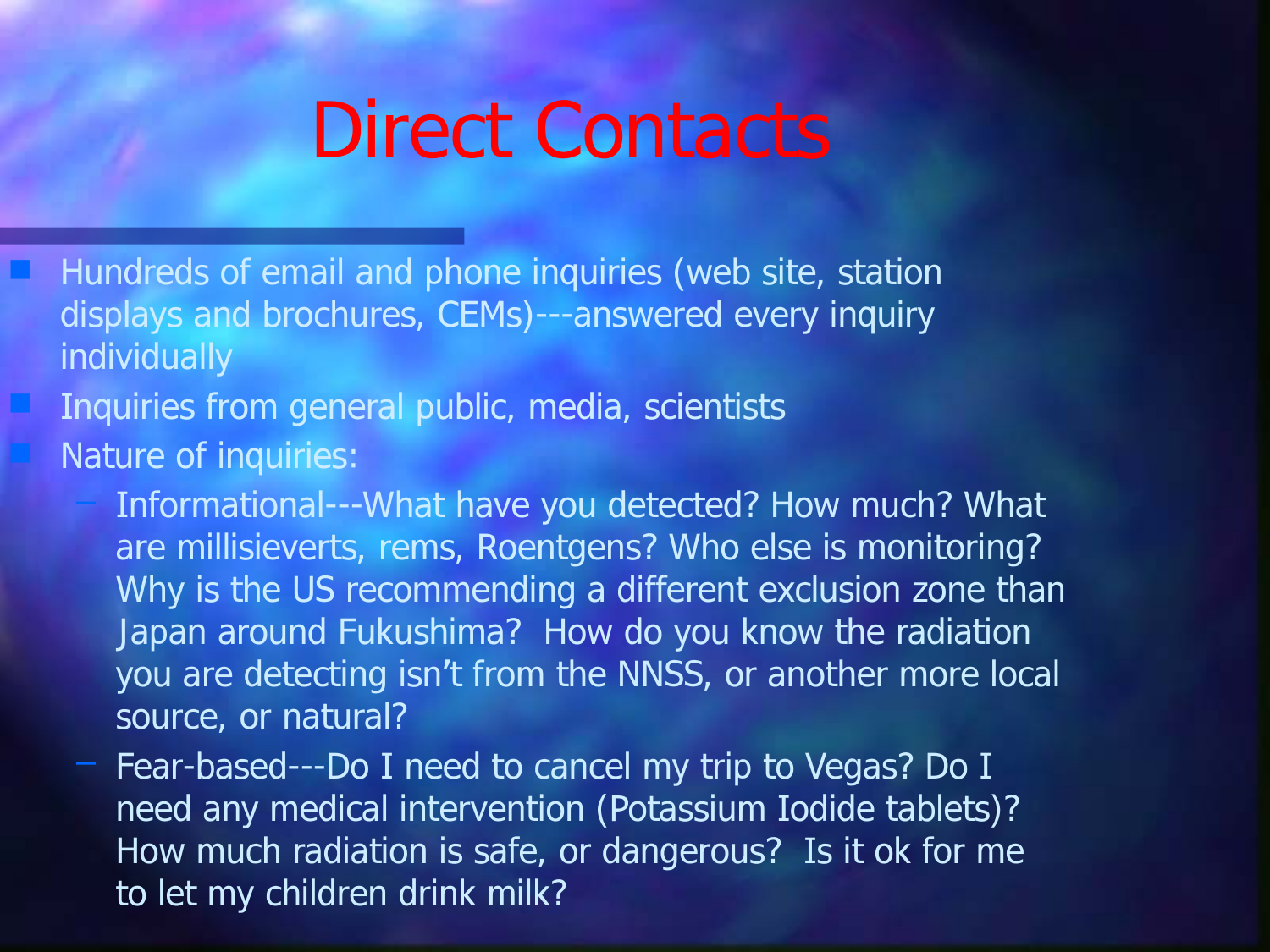

# Direct Contacts
Hundreds of email and phone inquiries (web site, station displays and brochures, CEMs)---answered every inquiry individually
Inquiries from general public, media, scientists
Nature of inquiries:
Informational---What have you detected? How much? What are millisieverts, rems, Roentgens? Who else is monitoring?  Why is the US recommending a different exclusion zone than Japan around Fukushima?  How do you know the radiation you are detecting isn’t from the NNSS, or another more local source, or natural?
Fear-based---Do I need to cancel my trip to Vegas? Do I need any medical intervention (Potassium Iodide tablets)? How much radiation is safe, or dangerous?  Is it ok for me to let my children drink milk?